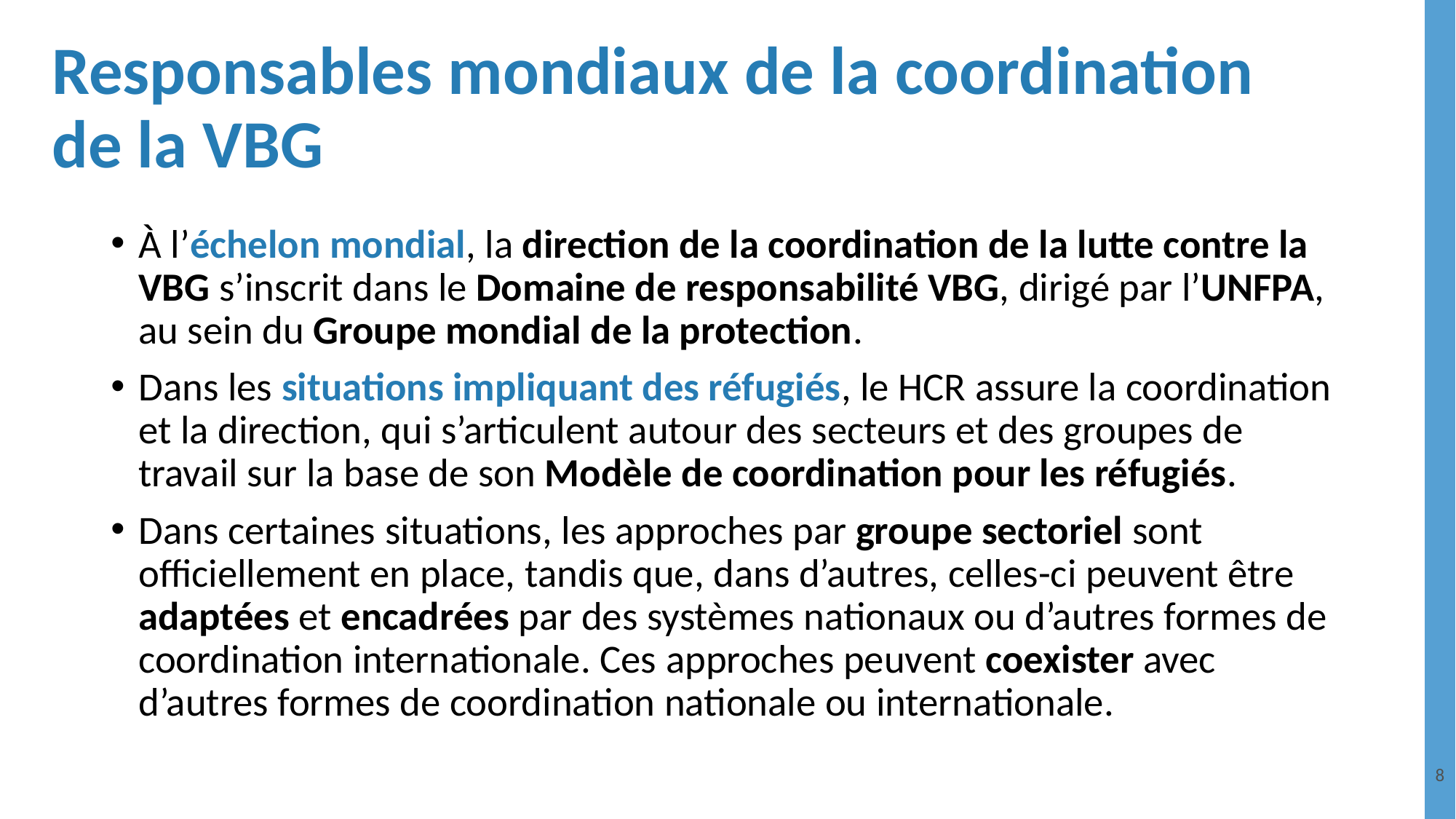

# Responsables mondiaux de la coordination de la VBG
À l’échelon mondial, la direction de la coordination de la lutte contre la VBG s’inscrit dans le Domaine de responsabilité VBG, dirigé par l’UNFPA, au sein du Groupe mondial de la protection.
Dans les situations impliquant des réfugiés, le HCR assure la coordination et la direction, qui s’articulent autour des secteurs et des groupes de travail sur la base de son Modèle de coordination pour les réfugiés.
Dans certaines situations, les approches par groupe sectoriel sont officiellement en place, tandis que, dans d’autres, celles-ci peuvent être adaptées et encadrées par des systèmes nationaux ou d’autres formes de coordination internationale. Ces approches peuvent coexister avec d’autres formes de coordination nationale ou internationale.